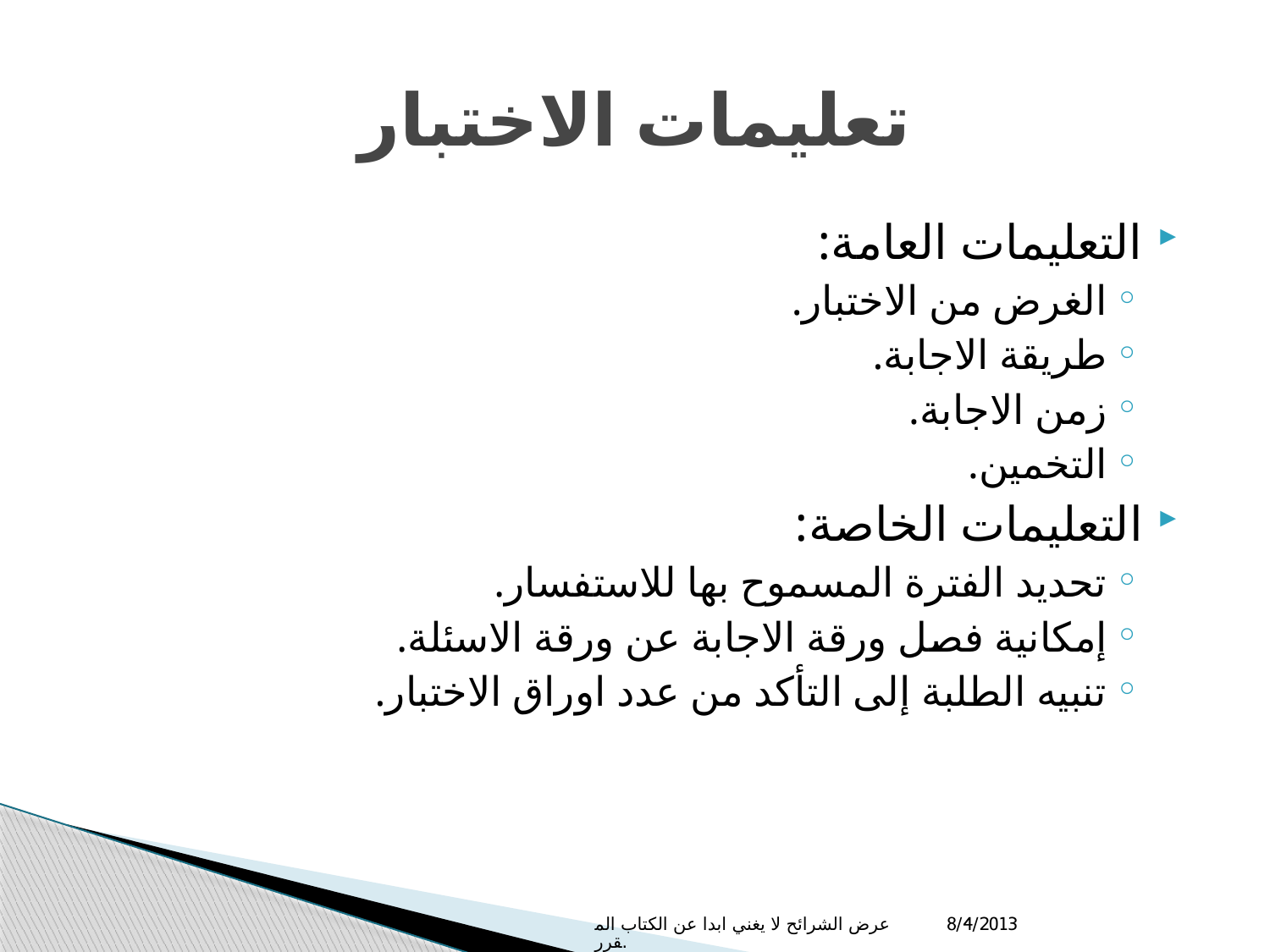

# تعليمات الاختبار
التعليمات العامة:
الغرض من الاختبار.
طريقة الاجابة.
زمن الاجابة.
التخمين.
التعليمات الخاصة:
تحديد الفترة المسموح بها للاستفسار.
إمكانية فصل ورقة الاجابة عن ورقة الاسئلة.
تنبيه الطلبة إلى التأكد من عدد اوراق الاختبار.

عرض الشرائح لا يغني ابدا عن الكتاب المقرر.
8/4/2013